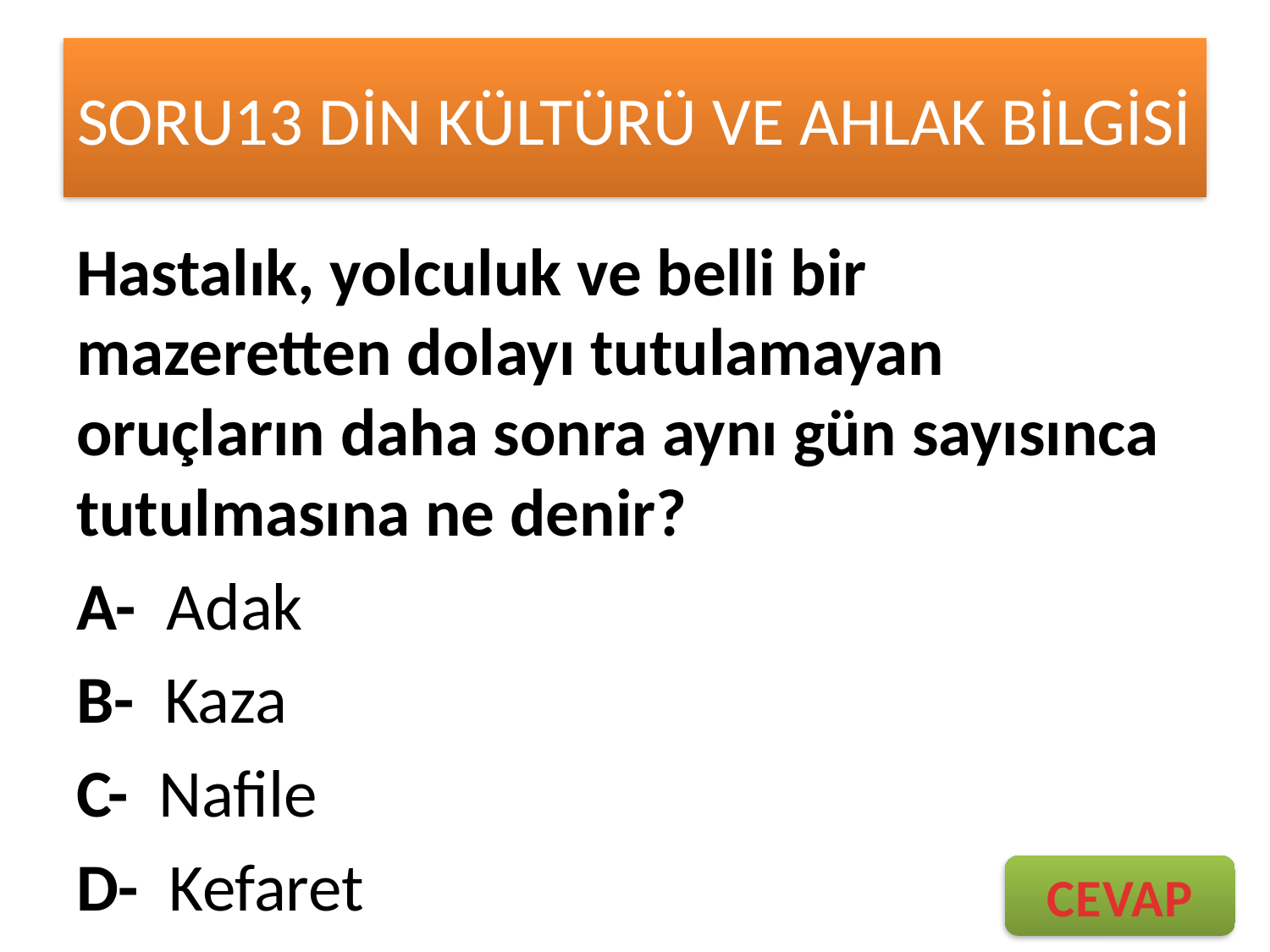

# SORU13 DİN KÜLTÜRÜ VE AHLAK BİLGİSİ
Hastalık, yolculuk ve belli bir mazeretten dolayı tutulamayan oruçların daha sonra aynı gün sayısınca tutulmasına ne denir?
A-  Adak
B-  Kaza
C-  Nafile
D-  Kefaret

CEVAP